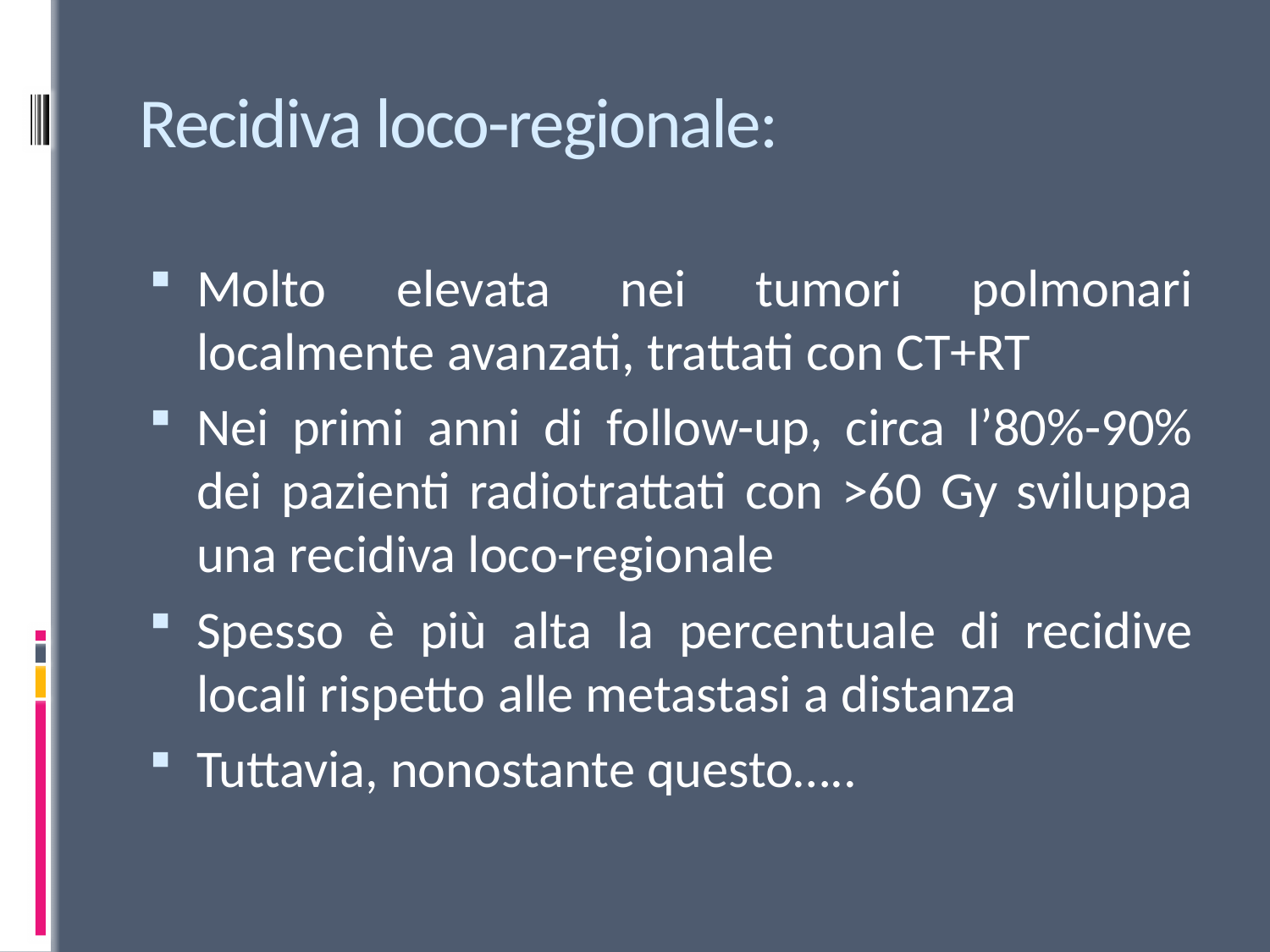

# Recidiva loco-regionale:
Molto elevata nei tumori polmonari localmente avanzati, trattati con CT+RT
Nei primi anni di follow-up, circa l’80%-90% dei pazienti radiotrattati con >60 Gy sviluppa una recidiva loco-regionale
Spesso è più alta la percentuale di recidive locali rispetto alle metastasi a distanza
Tuttavia, nonostante questo…..